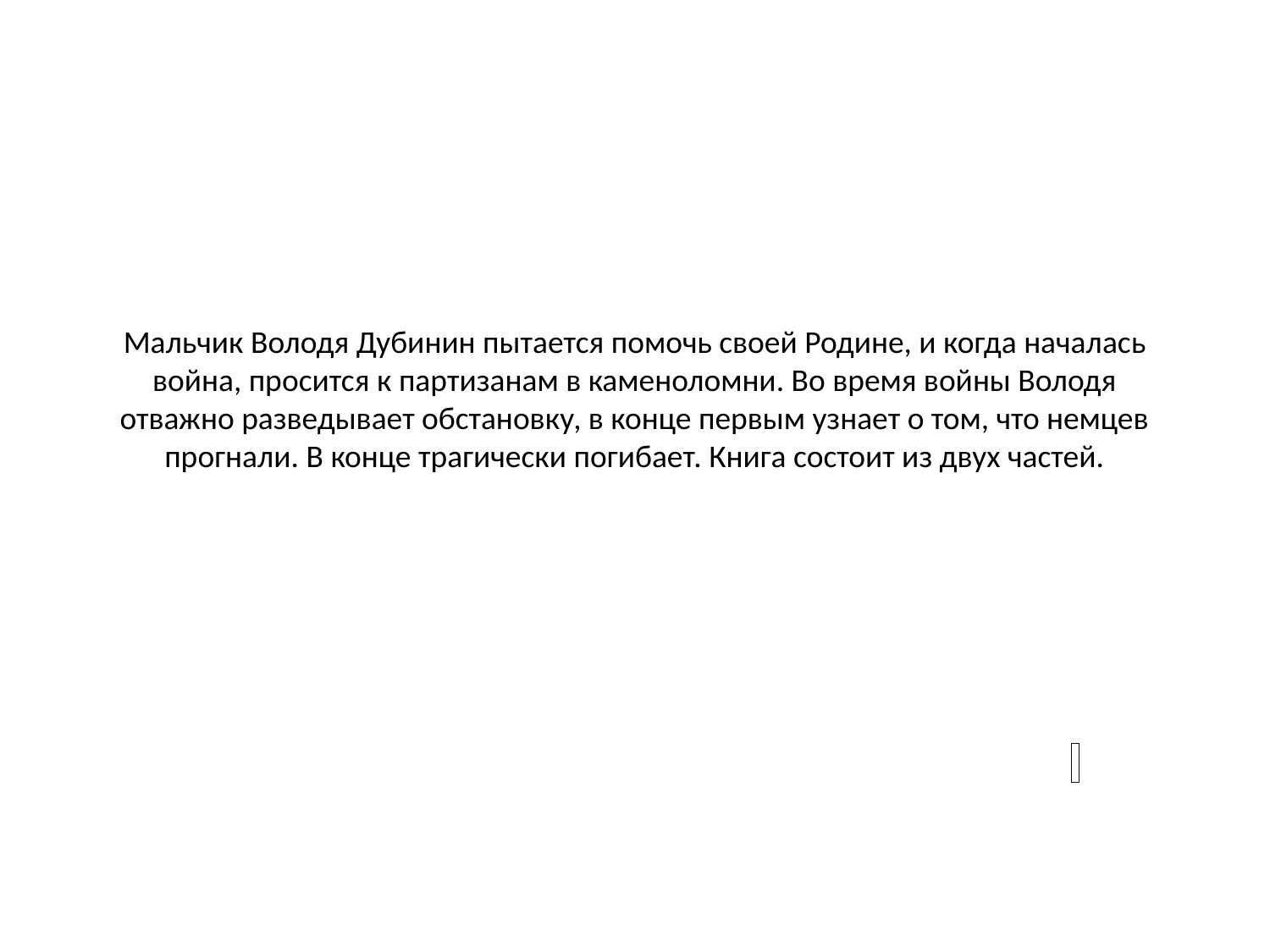

# Мальчик Володя Дубинин пытается помочь своей Родине, и когда началась война, просится к партизанам в каменоломни. Во время войны Володя отважно разведывает обстановку, в конце первым узнает о том, что немцев прогнали. В конце трагически погибает. Книга состоит из двух частей.